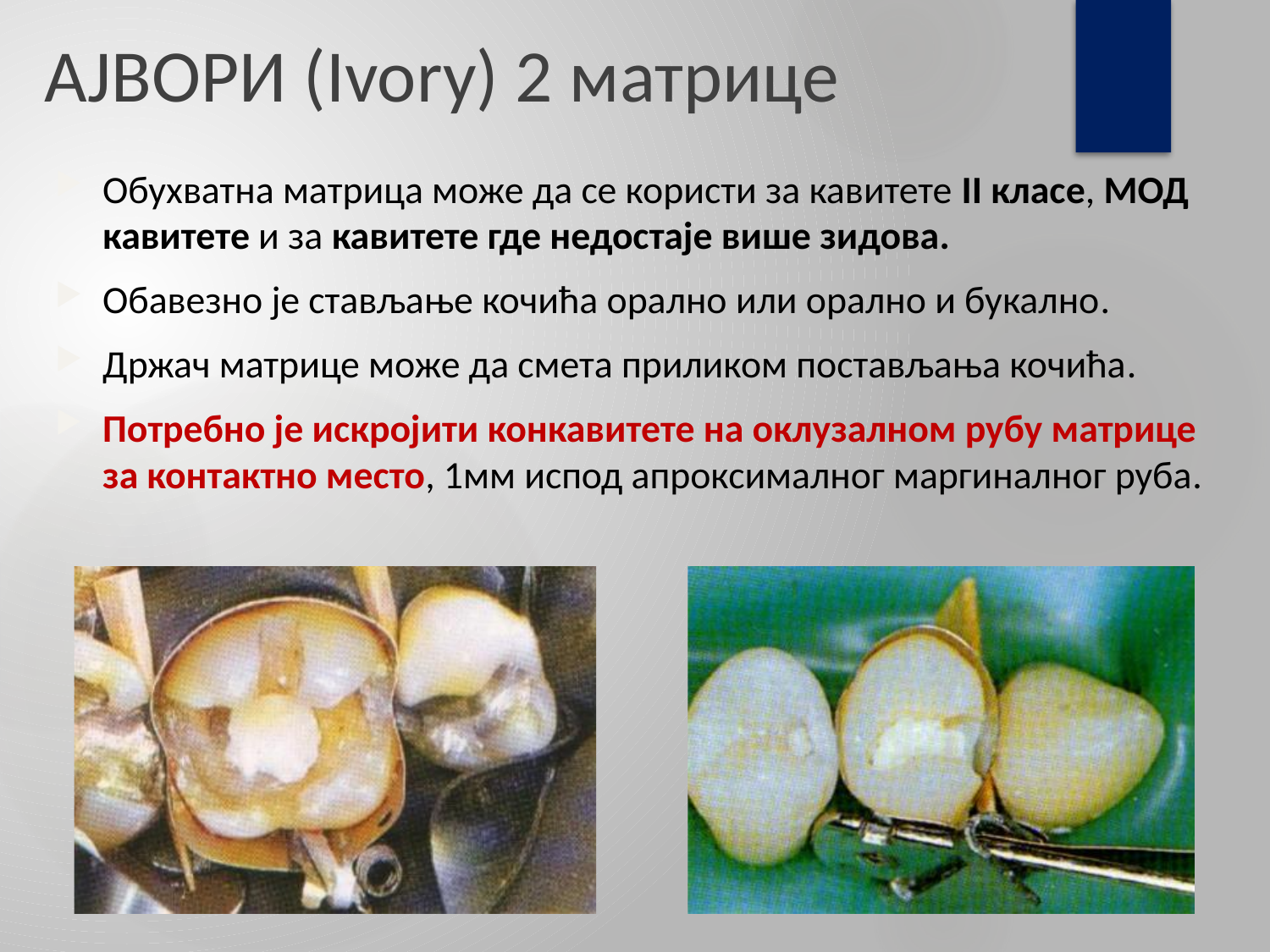

# АЈВОРИ (Ivory) 2 матрице
Обухватна матрица може да се користи за кавитете II класе, МОД  кавитете и за кавитете где недостаје више зидова.
Обавезно је стављање кочића орално или орално и букално.
Држач матрице може да смета приликом постављања кочића.
Потребно је искројити конкавитете на оклузалном рубу матрице за контактно место, 1мм испод апроксималног маргиналног руба.